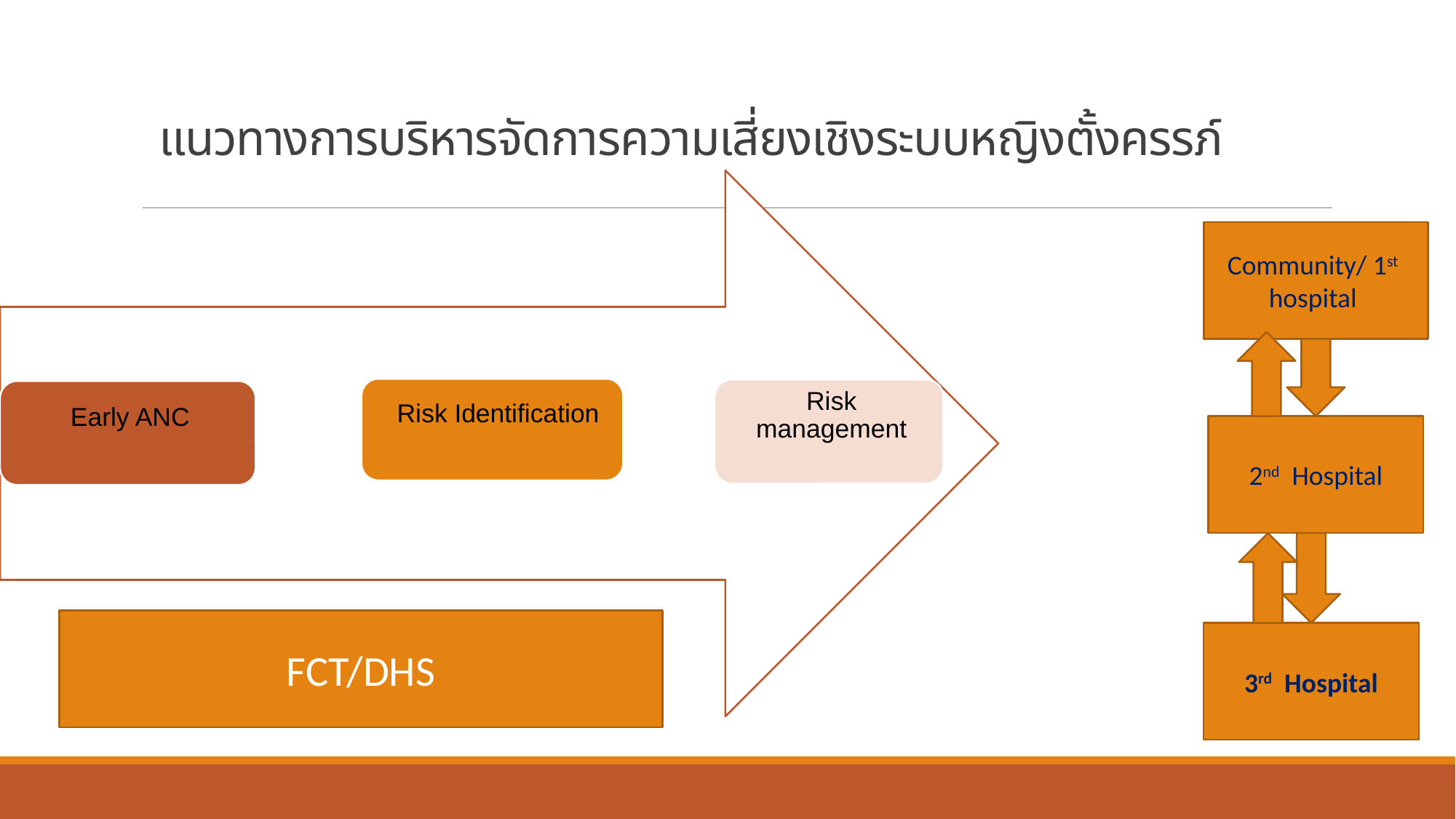

# แนวทางการบริหารจัดการความเสี่ยงเชิงระบบหญิงตั้งครรภ์
Early ANC
 Risk Identification
Risk management
Community/ 1st  hospital

2nd  Hospital

FCT/DHS
3rd  Hospital